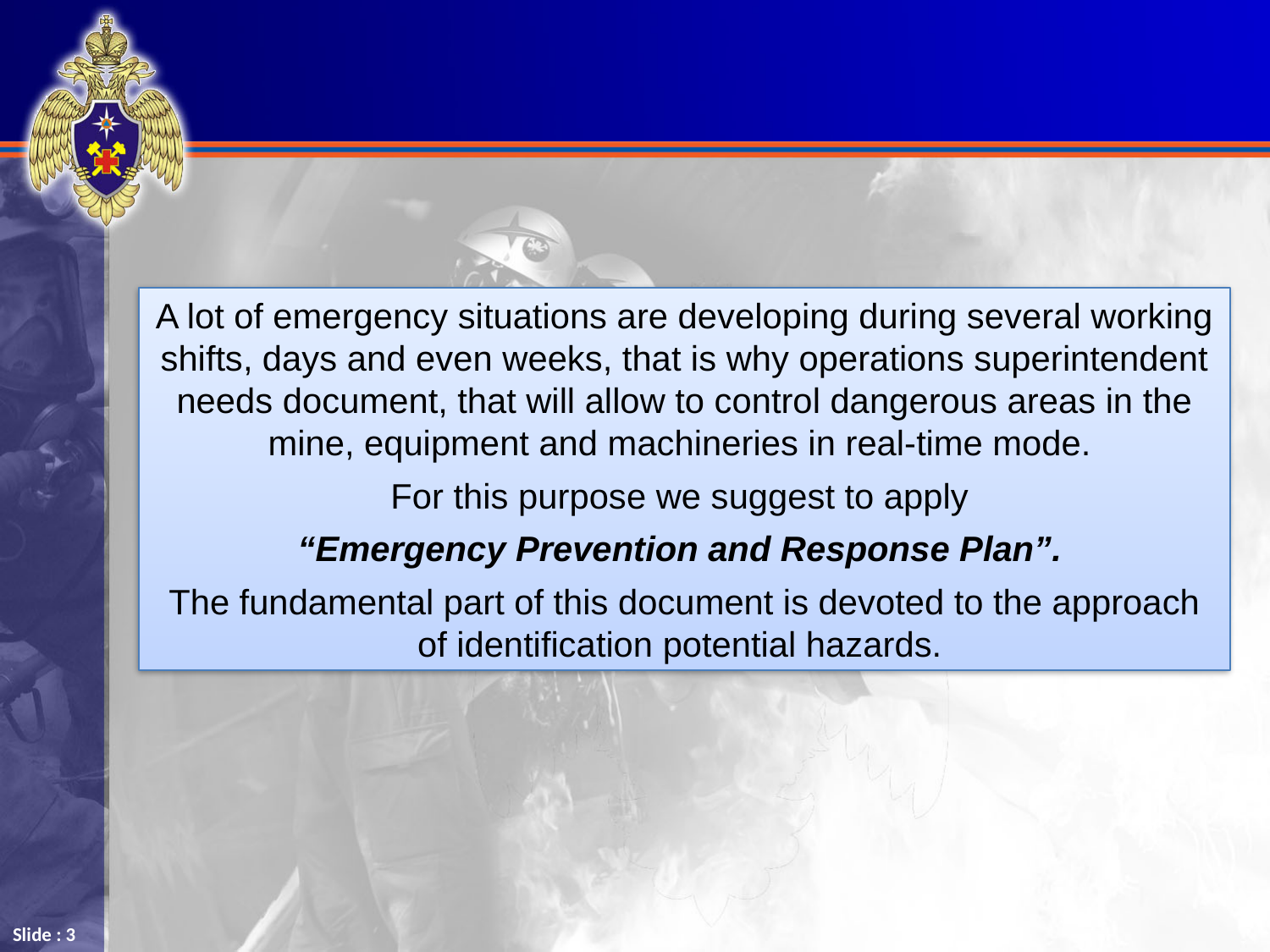

A lot of emergency situations are developing during several working shifts, days and even weeks, that is why operations superintendent needs document, that will allow to control dangerous areas in the mine, equipment and machineries in real-time mode.
For this purpose we suggest to apply
“Emergency Prevention and Response Plan”.
The fundamental part of this document is devoted to the approach of identification potential hazards.
Slide : 3